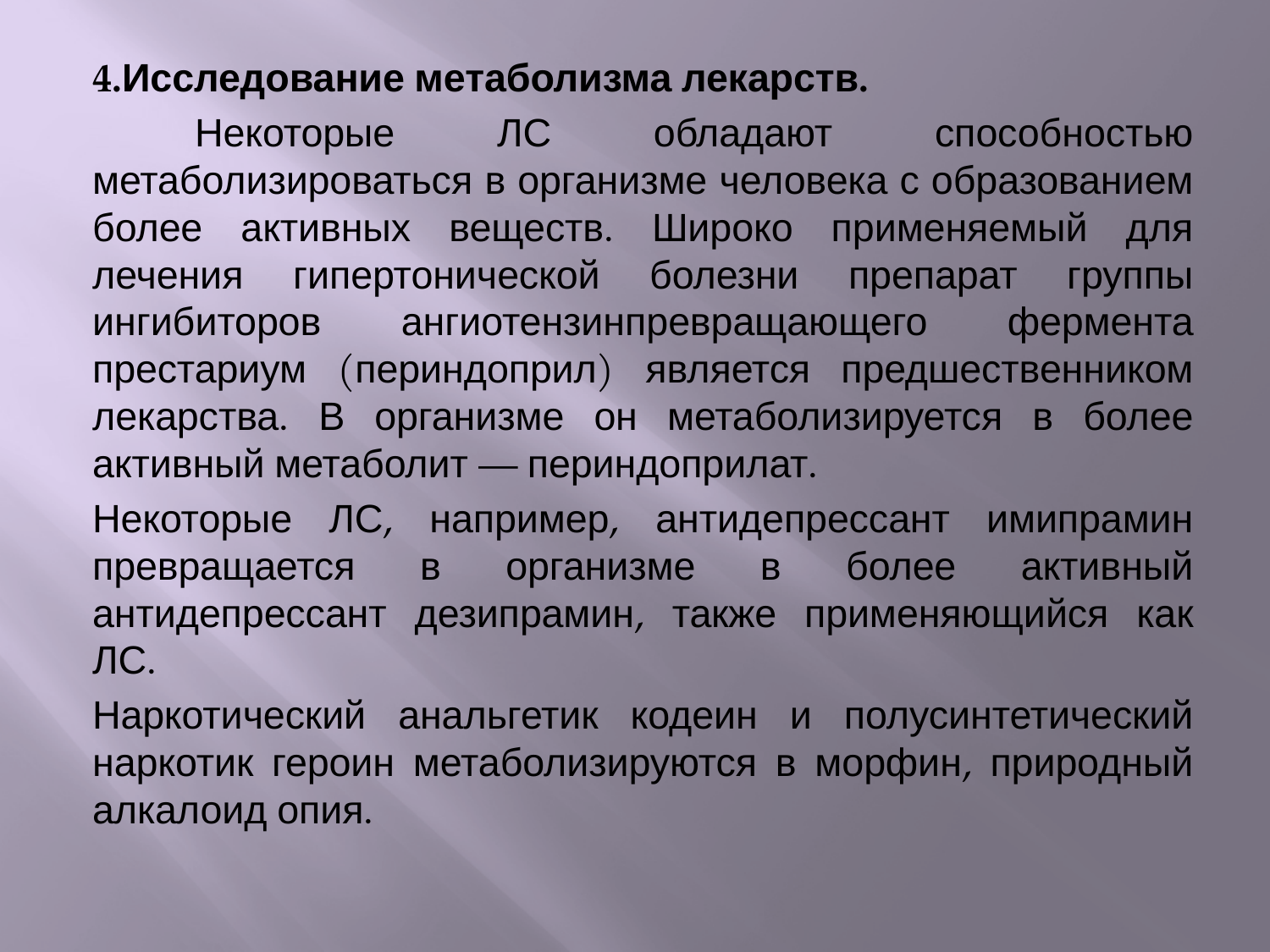

#
4.Исследование метаболизма лекарств.
 Некоторые ЛС обладают способностью метаболизироваться в организме человека с образованием более активных веществ. Широко применяемый для лечения гипертонической болезни препарат группы ингибиторов ангиотензинпревращающего фермента престариум (периндоприл) является предшественником лекарства. В организме он метаболизируется в более активный метаболит — периндоприлат.
Некоторые ЛС, например, антидепрессант имипрамин превращается в организме в более активный антидепрессант дезипрамин, также применяющийся как ЛС.
Наркотический анальгетик кодеин и полусинтетический наркотик героин метаболизируются в морфин, природный алкалоид опия.